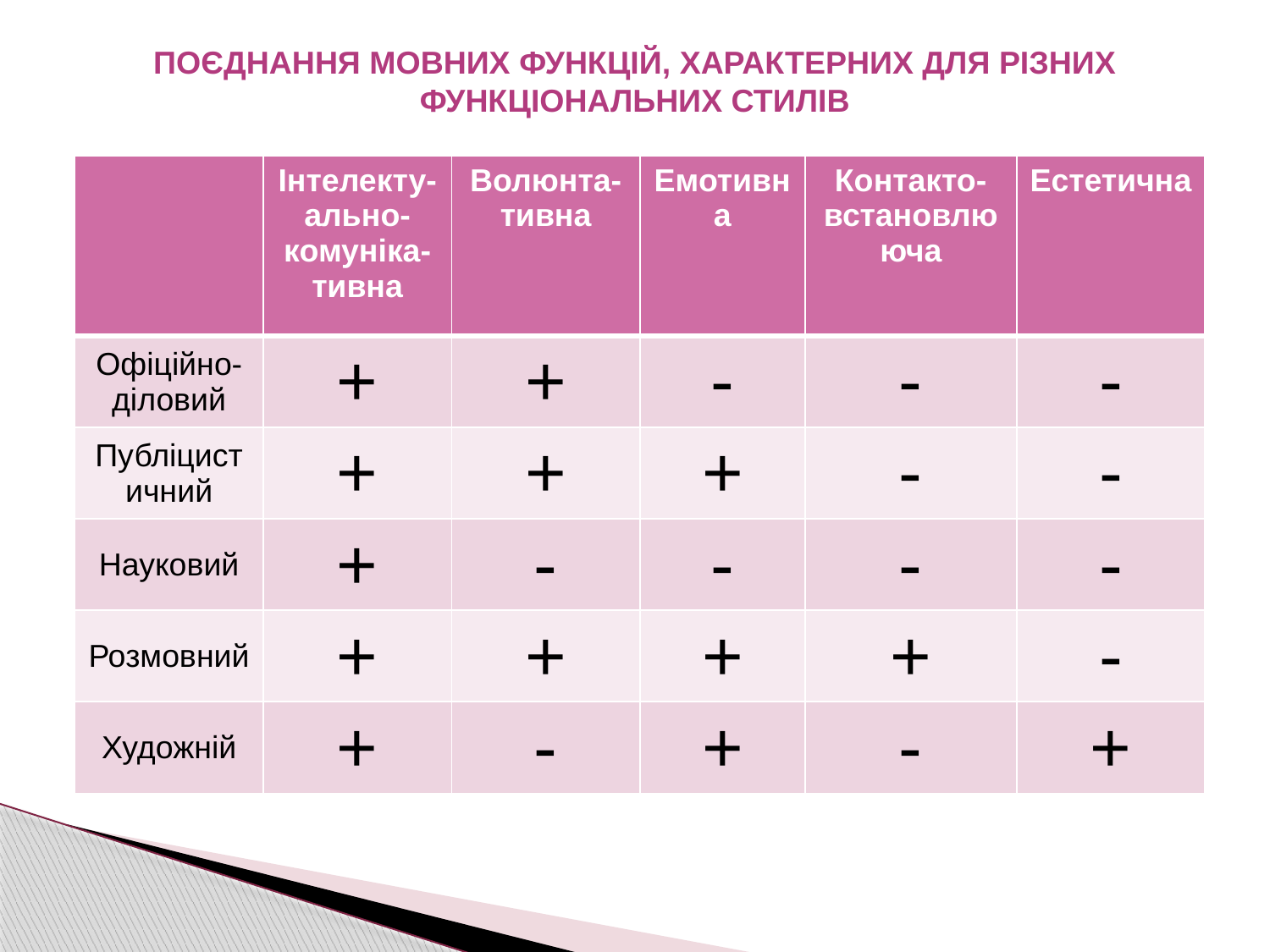

ПОЄДНАННЯ МОВНИХ ФУНКЦІЙ, ХАРАКТЕРНИХ ДЛЯ РІЗНИХ ФУНКЦІОНАЛЬНИХ СТИЛІВ
|  | Інтелекту-ально-комуніка-тивна | Волюнта-тивна | Емотивна | Контакто-встановлююча | Естетична |
| --- | --- | --- | --- | --- | --- |
| Офіційно-діловий | + | + | - | - | - |
| Публіцистичний | + | + | + | - | - |
| Науковий | + | - | - | - | - |
| Розмовний | + | + | + | + | - |
| Художній | + | - | + | - | + |